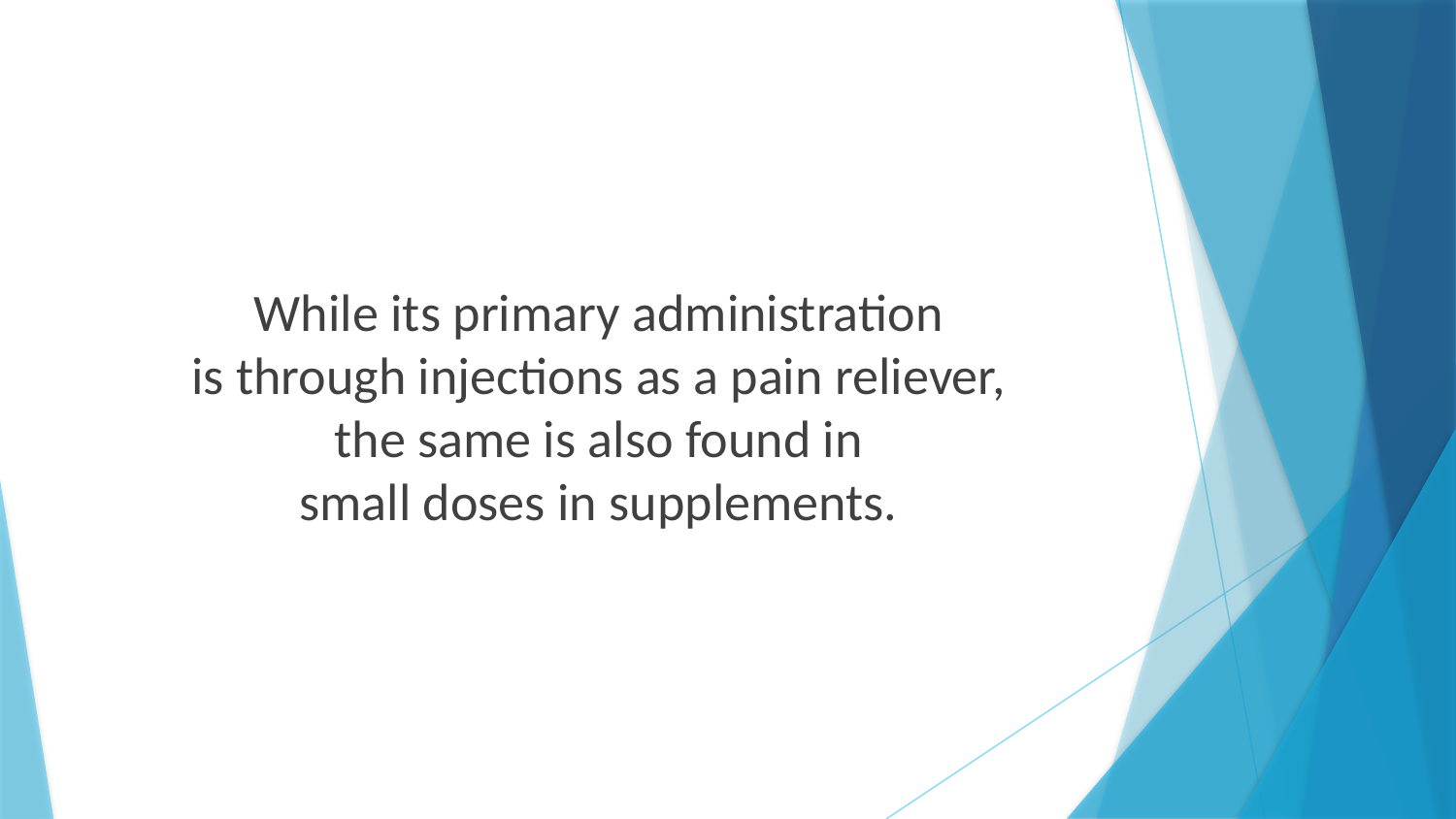

While its primary administration
is through injections as a pain reliever,
the same is also found in
small doses in supplements.